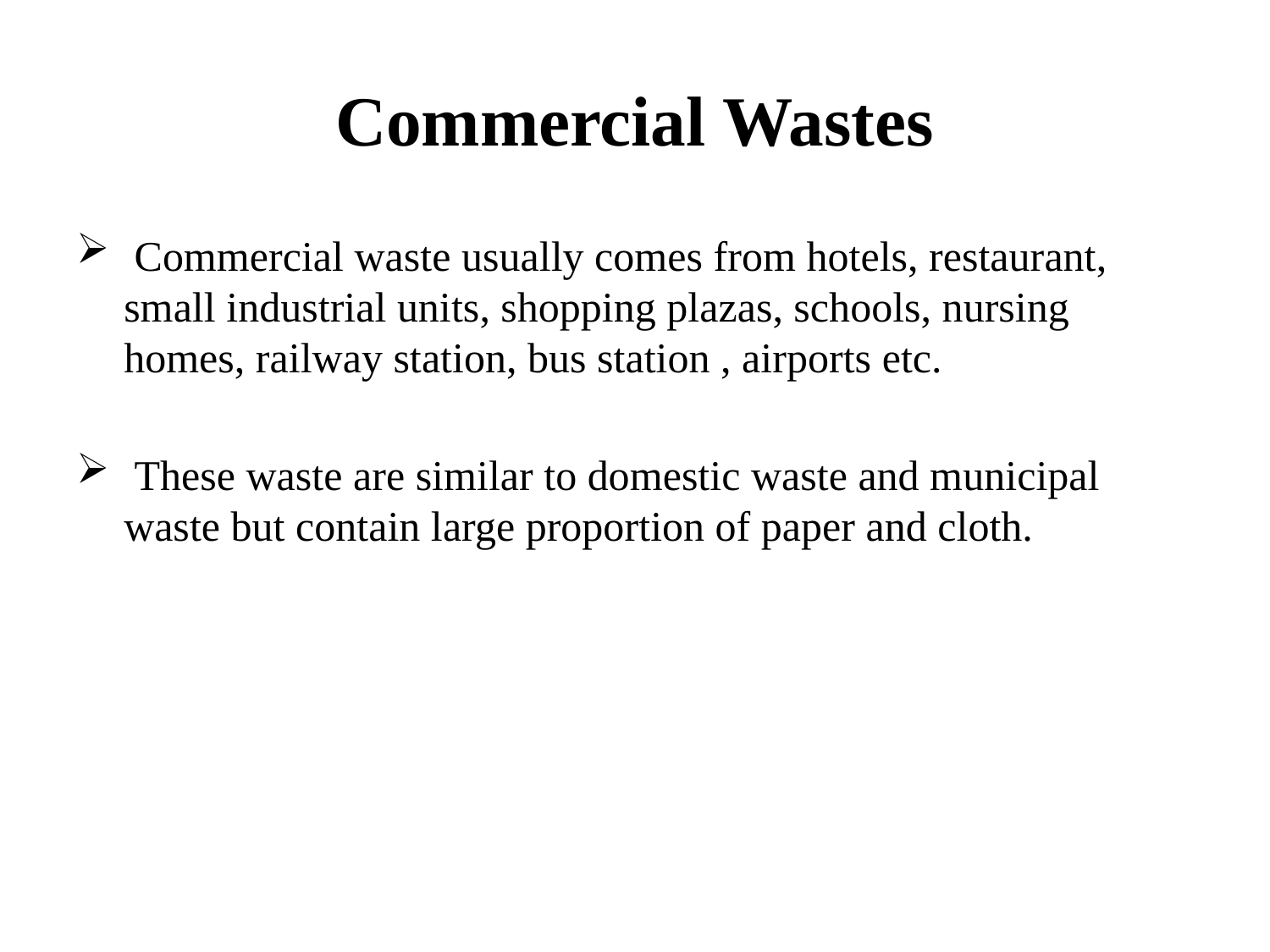

# Commercial Wastes
 Commercial waste usually comes from hotels, restaurant, small industrial units, shopping plazas, schools, nursing homes, railway station, bus station , airports etc.

 These waste are similar to domestic waste and municipal waste but contain large proportion of paper and cloth.